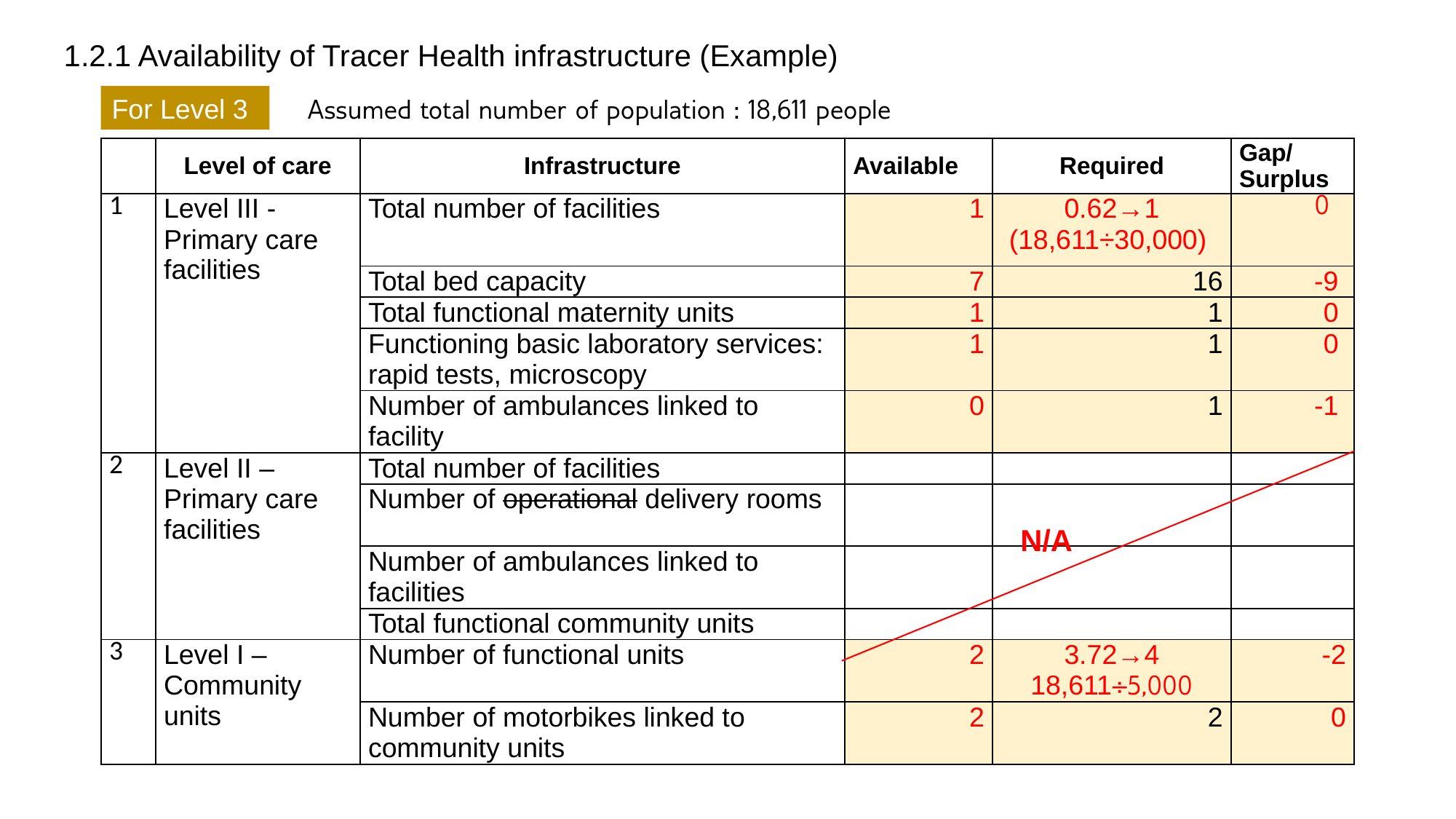

| 1.2.1 Availability of Tracer Health infrastructure (Example) |
| --- |
For Level 3
Assumed total number of population : 18,611 people
|  | Level of care | Infrastructure | Available | Required | Gap/ Surplus |
| --- | --- | --- | --- | --- | --- |
| 1 | Level III - Primary care facilities | Total number of facilities | 1 | 0.62→1 (18,611÷30,000) | 0 |
|  |  | Total bed capacity | 7 | 16 | -9 |
|  |  | Total functional maternity units | 1 | 1 | 0 |
|  |  | Functioning basic laboratory services: rapid tests, microscopy | 1 | 1 | 0 |
|  |  | Number of ambulances linked to facility | 0 | 1 | -1 |
| 2 | Level II – Primary care facilities | Total number of facilities |  |  |  |
|  |  | Number of operational delivery rooms |  |  |  |
|  |  | Number of ambulances linked to facilities |  |  |  |
|  |  | Total functional community units |  |  |  |
| 3 | Level I – Community units | Number of functional units | 2 | 3.72→4 18,611÷5,000 | -2 |
|  |  | Number of motorbikes linked to community units | 2 | 2 | 0 |
N/A